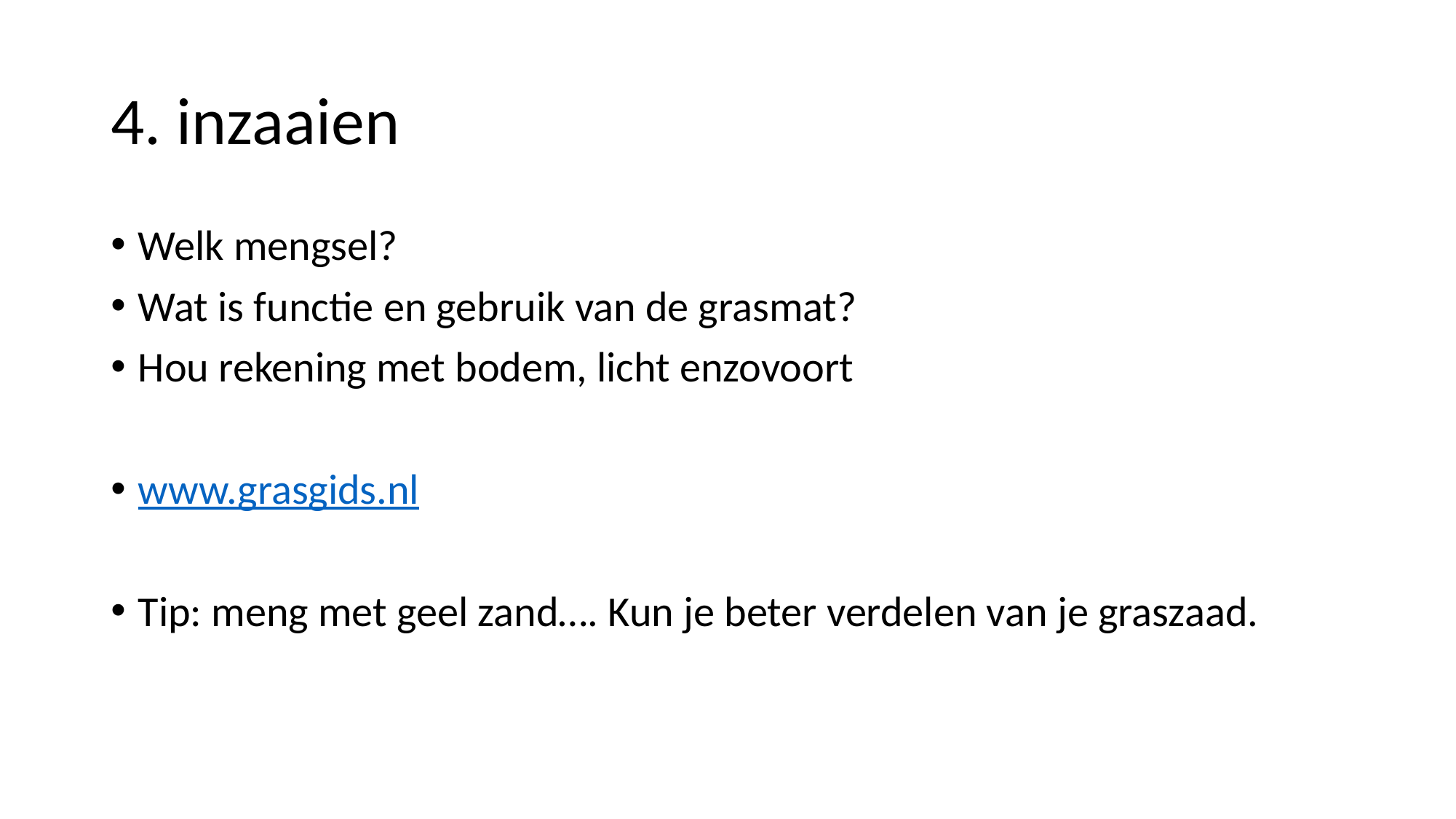

# 4. inzaaien
Welk mengsel?
Wat is functie en gebruik van de grasmat?
Hou rekening met bodem, licht enzovoort

www.grasgids.nl

Tip: meng met geel zand…. Kun je beter verdelen van je graszaad.